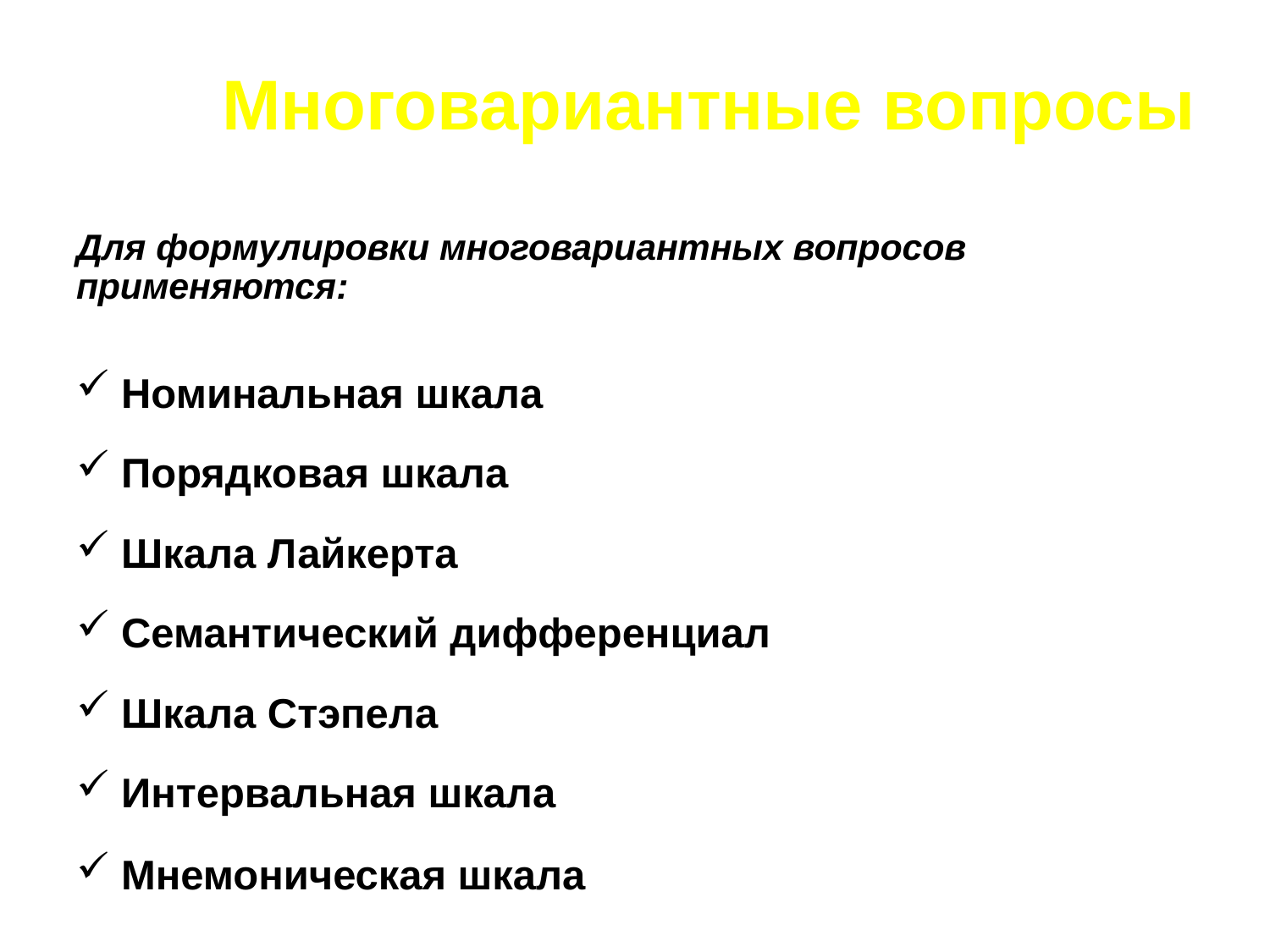

# Многовариантные вопросы

Для формулировки многовариантных вопросов применяются:

 Номинальная шкала

 Порядковая шкала

 Шкала Лайкерта

 Семантический дифференциал

 Шкала Стэпела

 Интервальная шкала

 Мнемоническая шкала